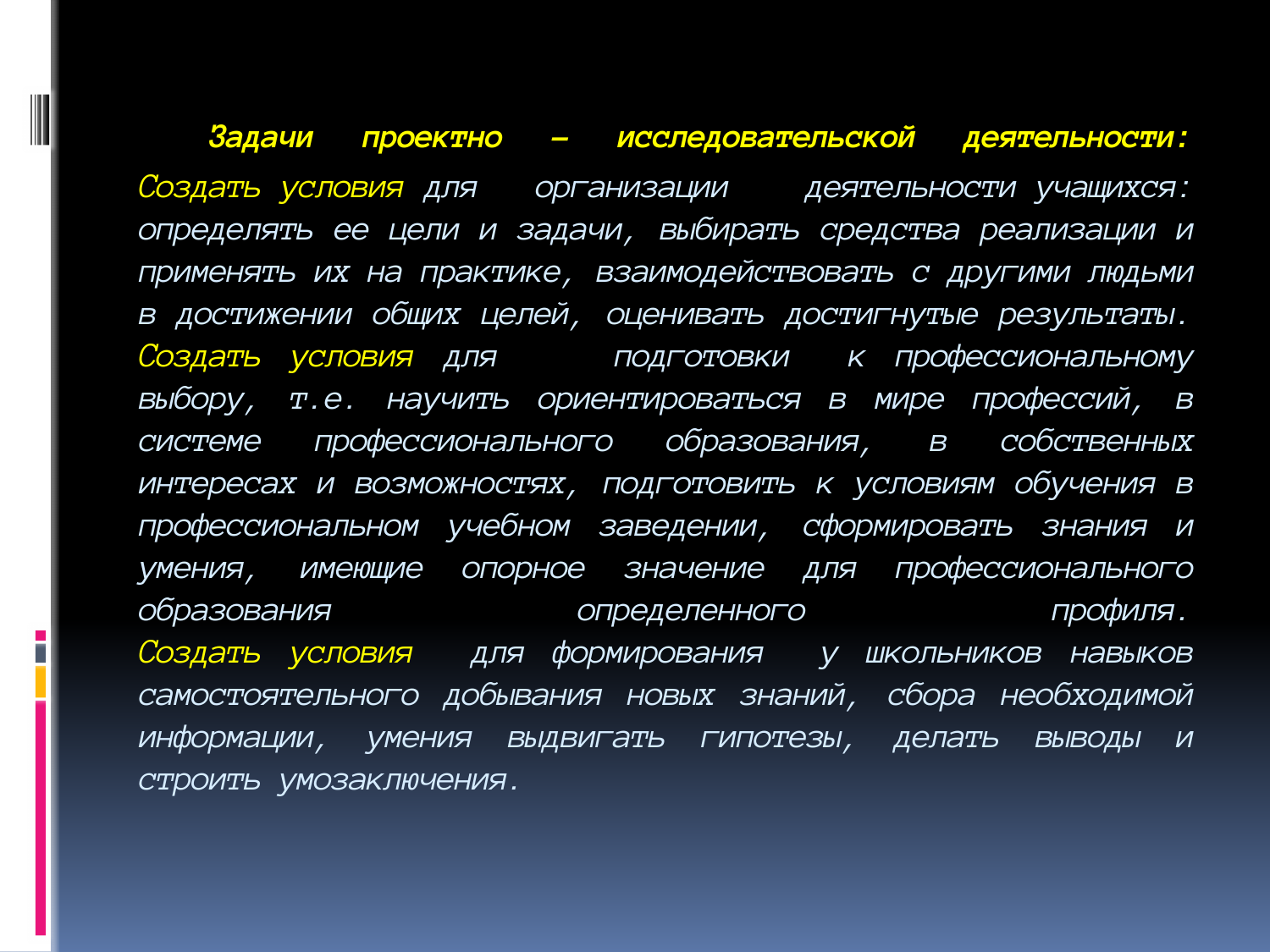

# Задачи проектно – исследовательской деятельности: Создать условия для   организации    деятельности учащихся: определять ее цели и задачи, выбирать средства реализации и применять их на практике, взаимодействовать с другими людьми в достижении общих целей, оценивать достигнутые результаты. Создать условия для    подготовки  к профессиональному выбору, т.е. научить ориентироваться в мире профессий, в системе профессионального образования, в собственных интересах и возможностях, подготовить к условиям обучения в профессиональном учебном заведении, сформировать знания и умения, имеющие опорное значение для профессионального образования определенного профиля. Создать условия  для формирования  у школьников навыков самостоятельного добывания новых знаний, сбора необходимой информации, умения выдвигать гипотезы, делать выводы и строить умозаключения.